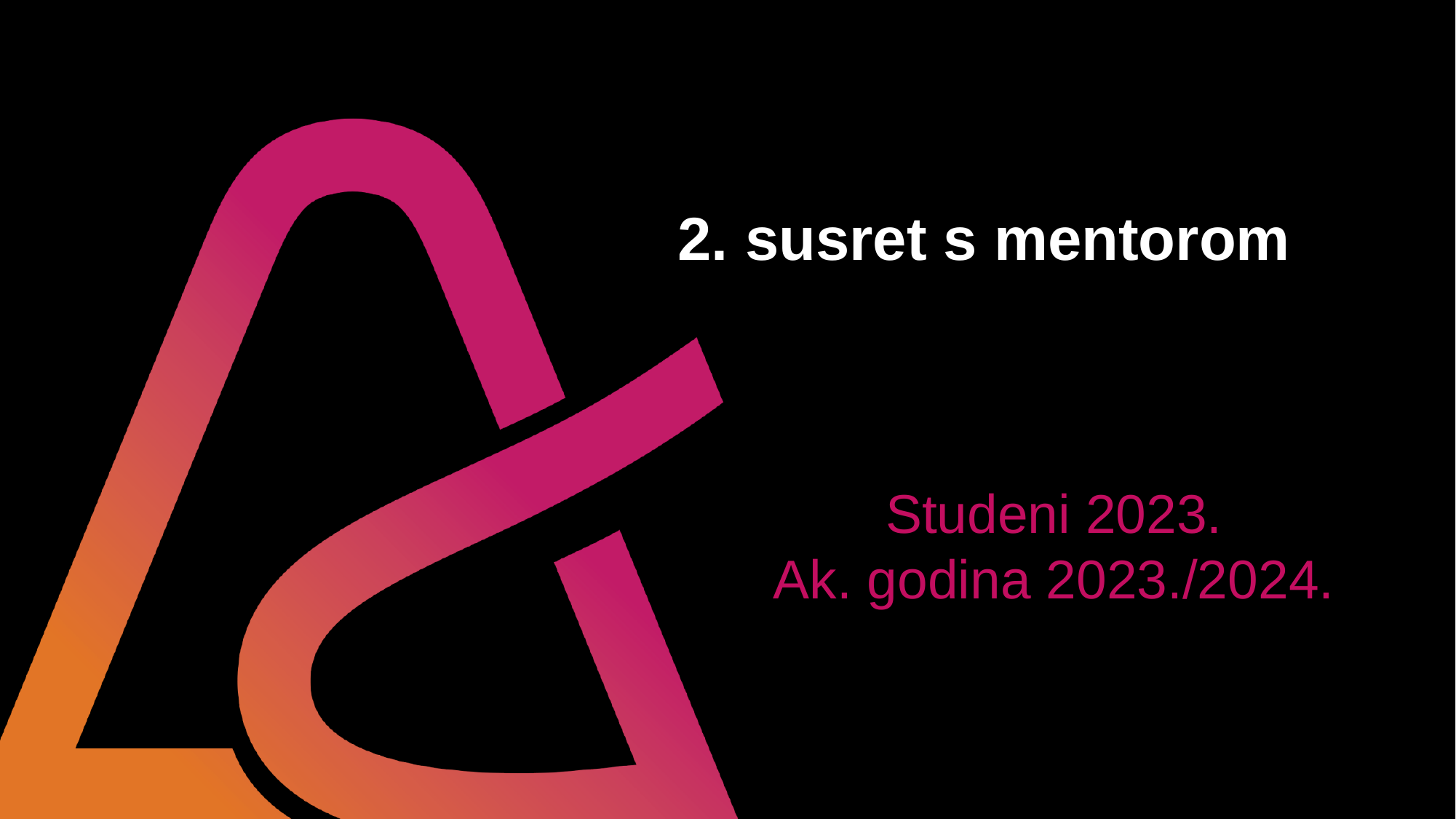

# 2. susret s mentorom
Studeni 2023.
Ak. godina 2023./2024.